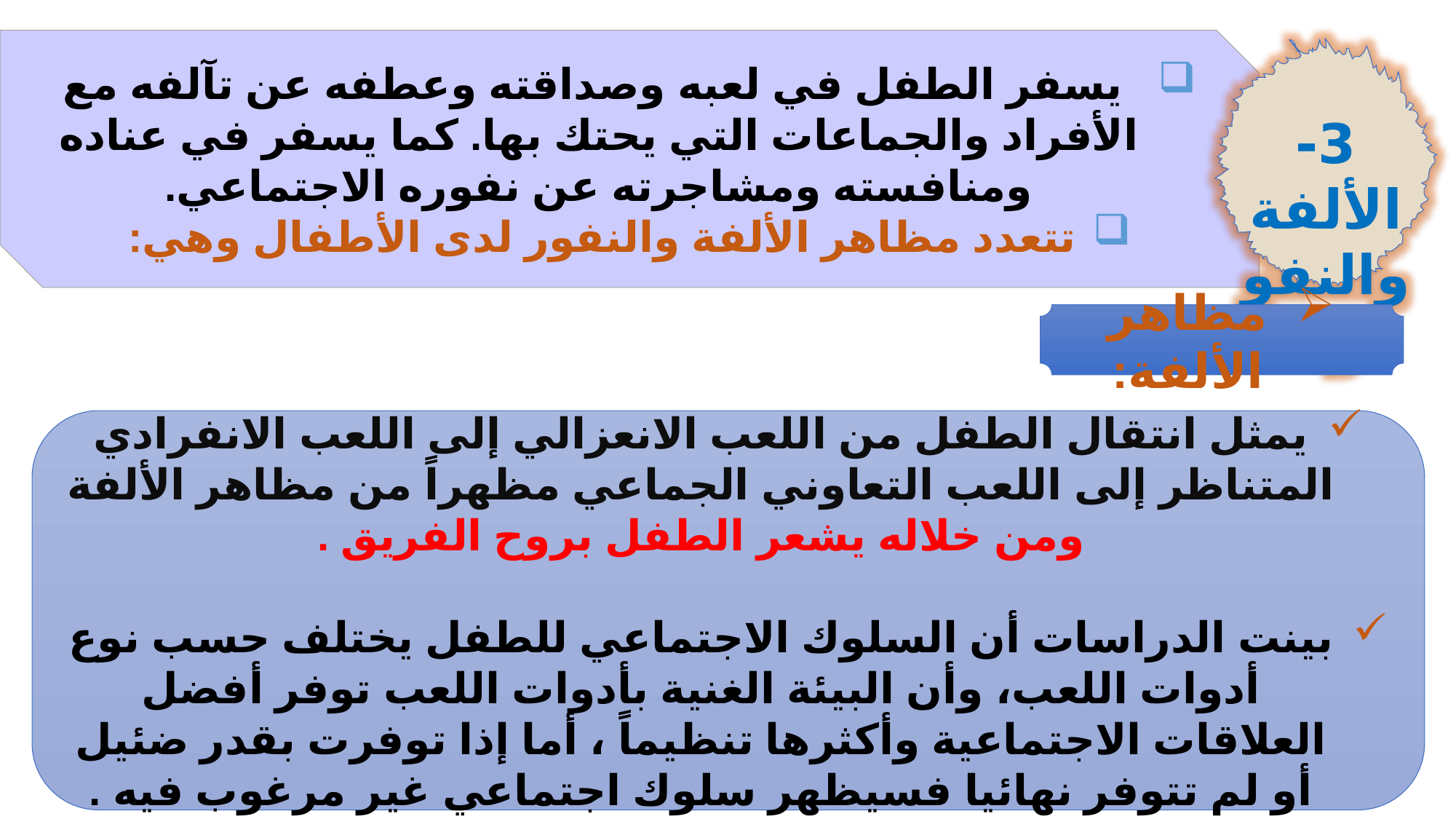

3- الألفة والنفور:
 يسفر الطفل في لعبه وصداقته وعطفه عن تآلفه مع الأفراد والجماعات التي يحتك بها. كما يسفر في عناده ومنافسته ومشاجرته عن نفوره الاجتماعي.
تتعدد مظاهر الألفة والنفور لدى الأطفال وهي:
مظاهر الألفة:

يمثل انتقال الطفل من اللعب الانعزالي إلى اللعب الانفرادي المتناظر إلى اللعب التعاوني الجماعي مظهراً من مظاهر الألفة ومن خلاله يشعر الطفل بروح الفريق .

بينت الدراسات أن السلوك الاجتماعي للطفل يختلف حسب نوع أدوات اللعب، وأن البيئة الغنية بأدوات اللعب توفر أفضل العلاقات الاجتماعية وأكثرها تنظيماً ، أما إذا توفرت بقدر ضئيل أو لم تتوفر نهائيا فسيظهر سلوك اجتماعي غير مرغوب فيه .

أ.أماني الحسن